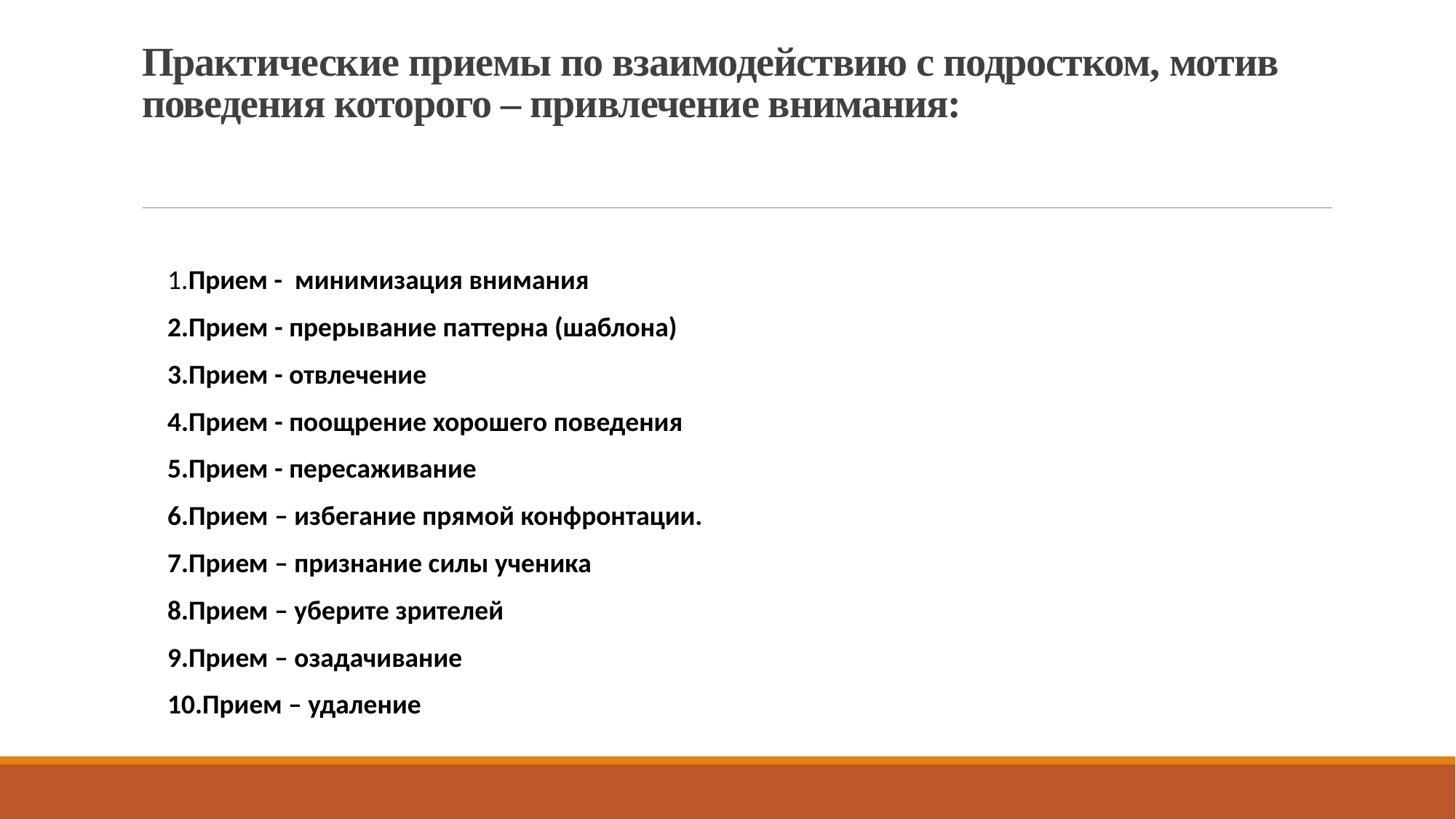

# Практические приемы по взаимодействию с подростком, мотив поведения которого – привлечение внимания:

1.Прием -  минимизация внимания
2.Прием - прерывание паттерна (шаблона)
3.Прием - отвлечение
4.Прием - поощрение хорошего поведения
5.Прием - пересаживание
6.Прием – избегание прямой конфронтации.
7.Прием – признание силы ученика
8.Прием – уберите зрителей
9.Прием – озадачивание
10.Прием – удаление